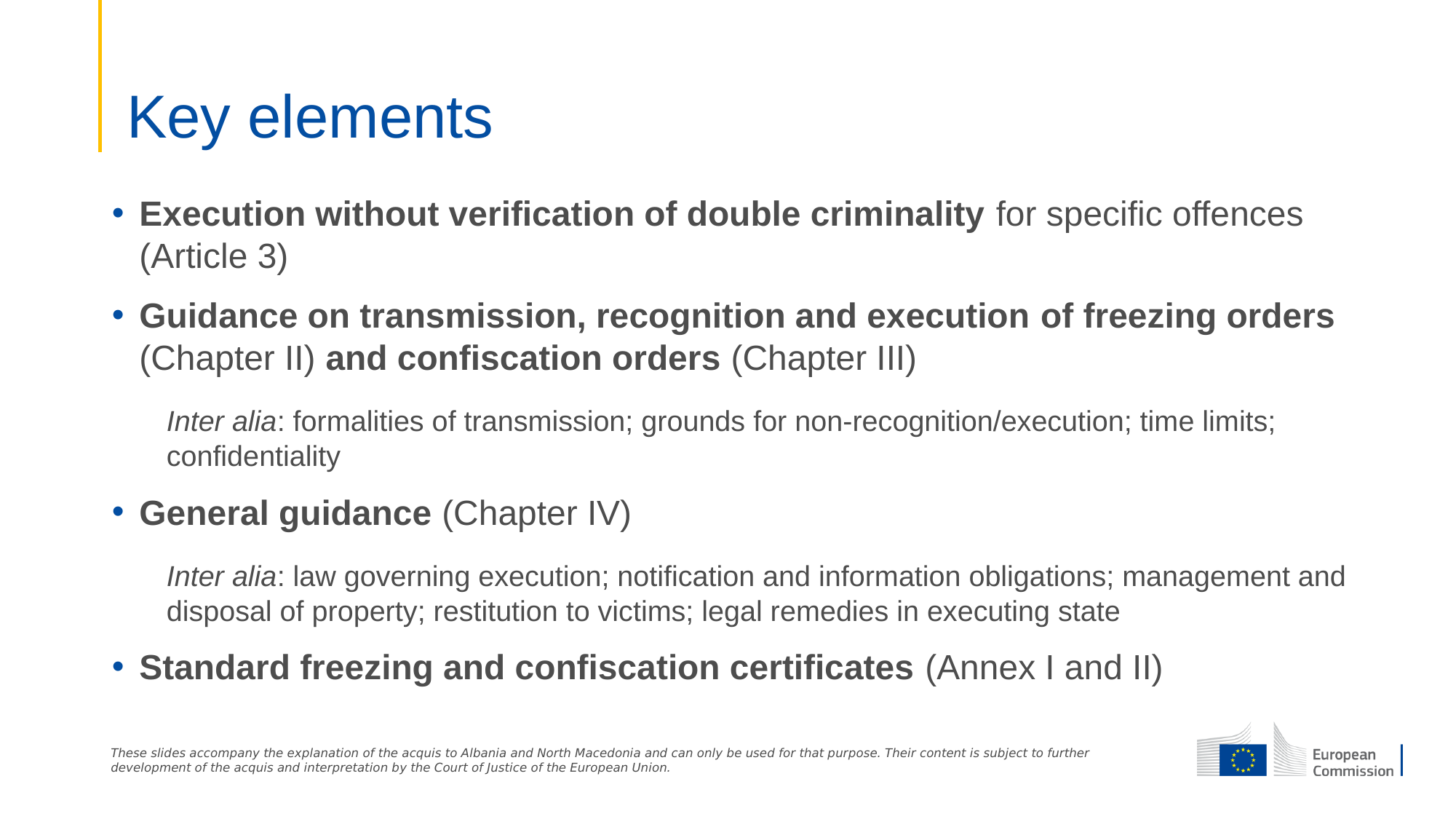

# Key elements
Execution without verification of double criminality for specific offences (Article 3)
Guidance on transmission, recognition and execution of freezing orders (Chapter II) and confiscation orders (Chapter III)
Inter alia: formalities of transmission; grounds for non-recognition/execution; time limits; confidentiality
General guidance (Chapter IV)
Inter alia: law governing execution; notification and information obligations; management and disposal of property; restitution to victims; legal remedies in executing state
Standard freezing and confiscation certificates (Annex I and II)